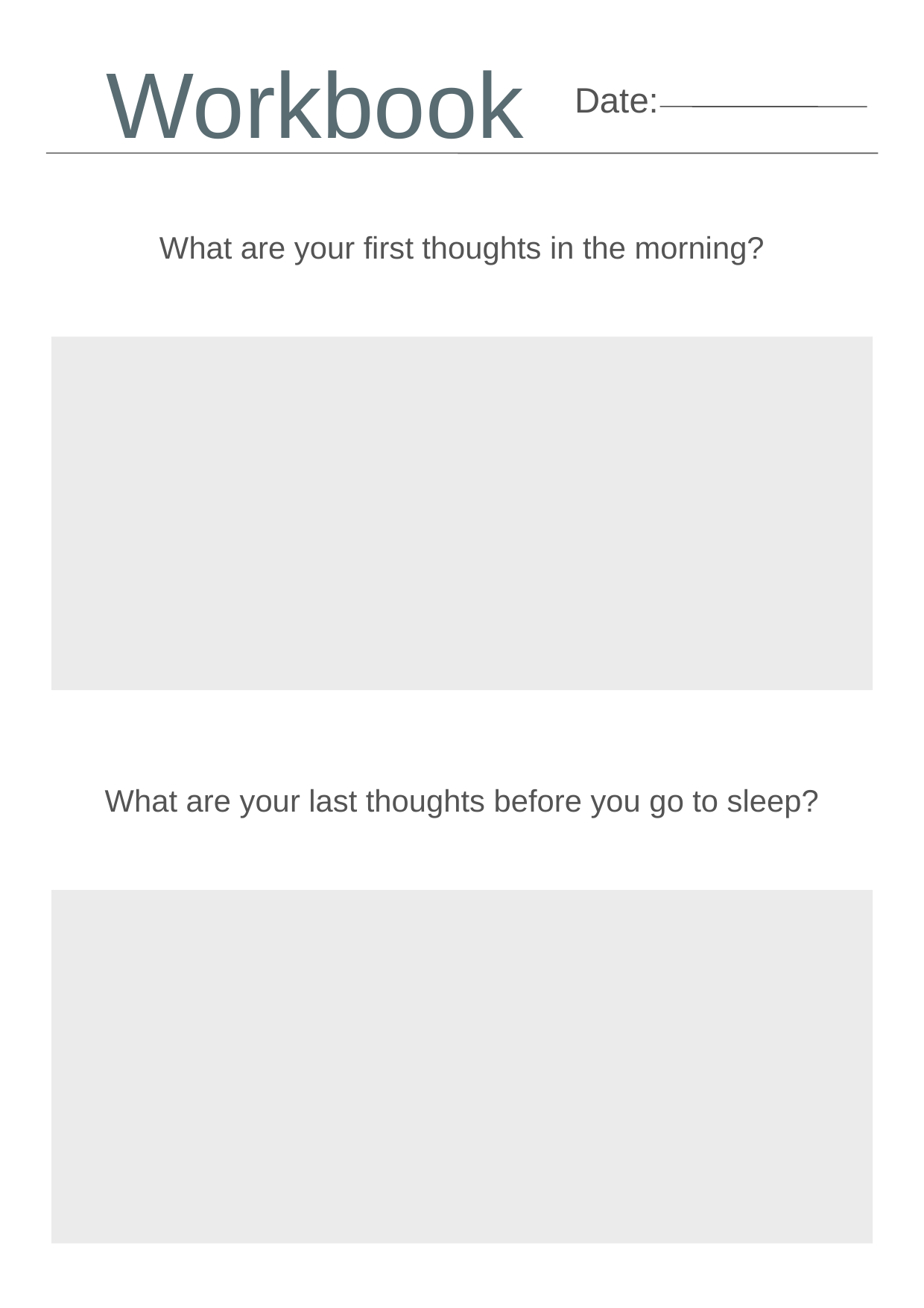

Workbook
Date:

What are your first thoughts in the morning?

What are your last thoughts before you go to sleep?